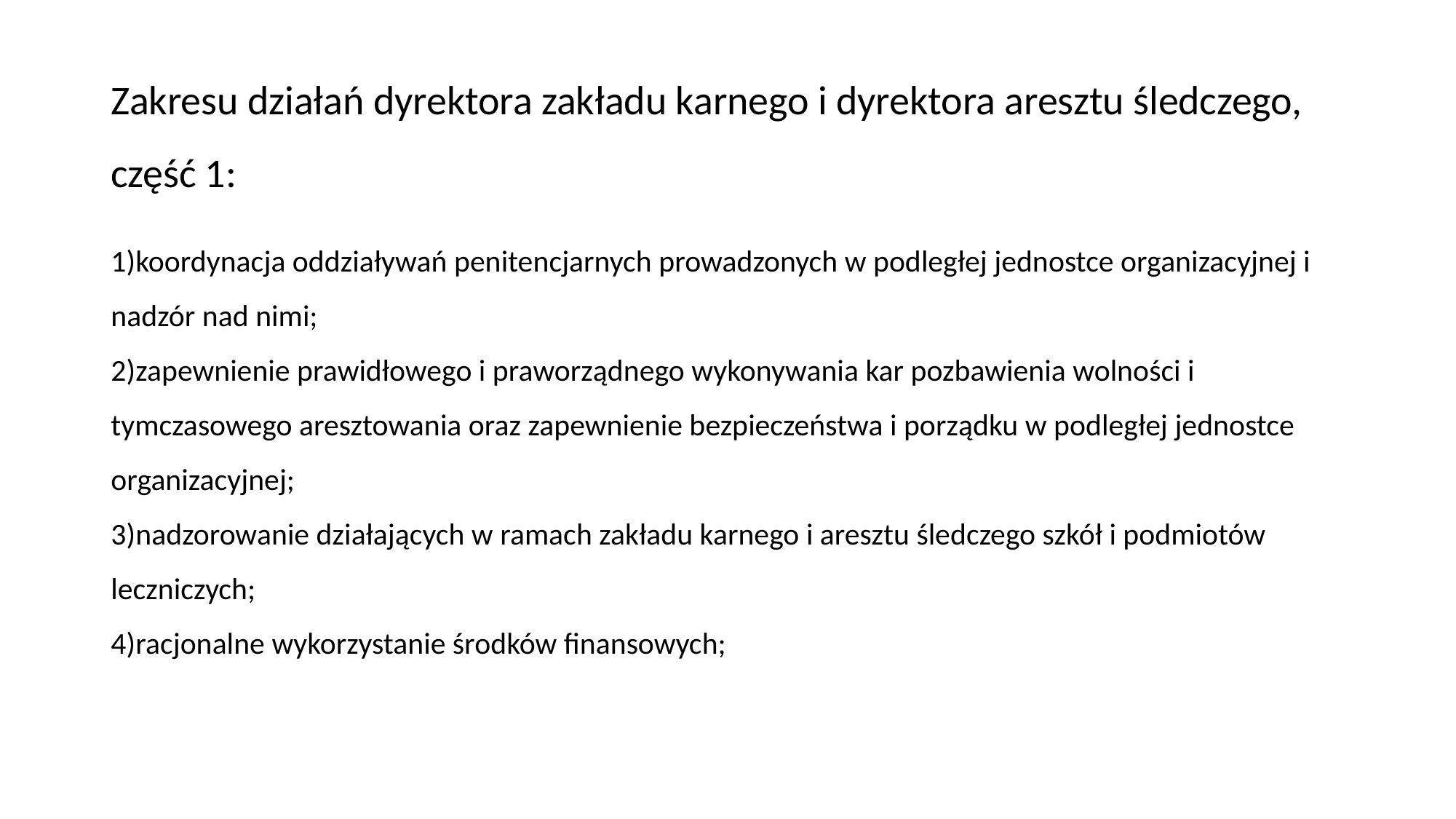

# Zakresu działań dyrektora zakładu karnego i dyrektora aresztu śledczego, część 1:
koordynacja oddziaływań penitencjarnych prowadzonych w podległej jednostce organizacyjnej i nadzór nad nimi;
zapewnienie prawidłowego i praworządnego wykonywania kar pozbawienia wolności i tymczasowego aresztowania oraz zapewnienie bezpieczeństwa i porządku w podległej jednostce organizacyjnej;
nadzorowanie działających w ramach zakładu karnego i aresztu śledczego szkół i podmiotów leczniczych;
racjonalne wykorzystanie środków finansowych;